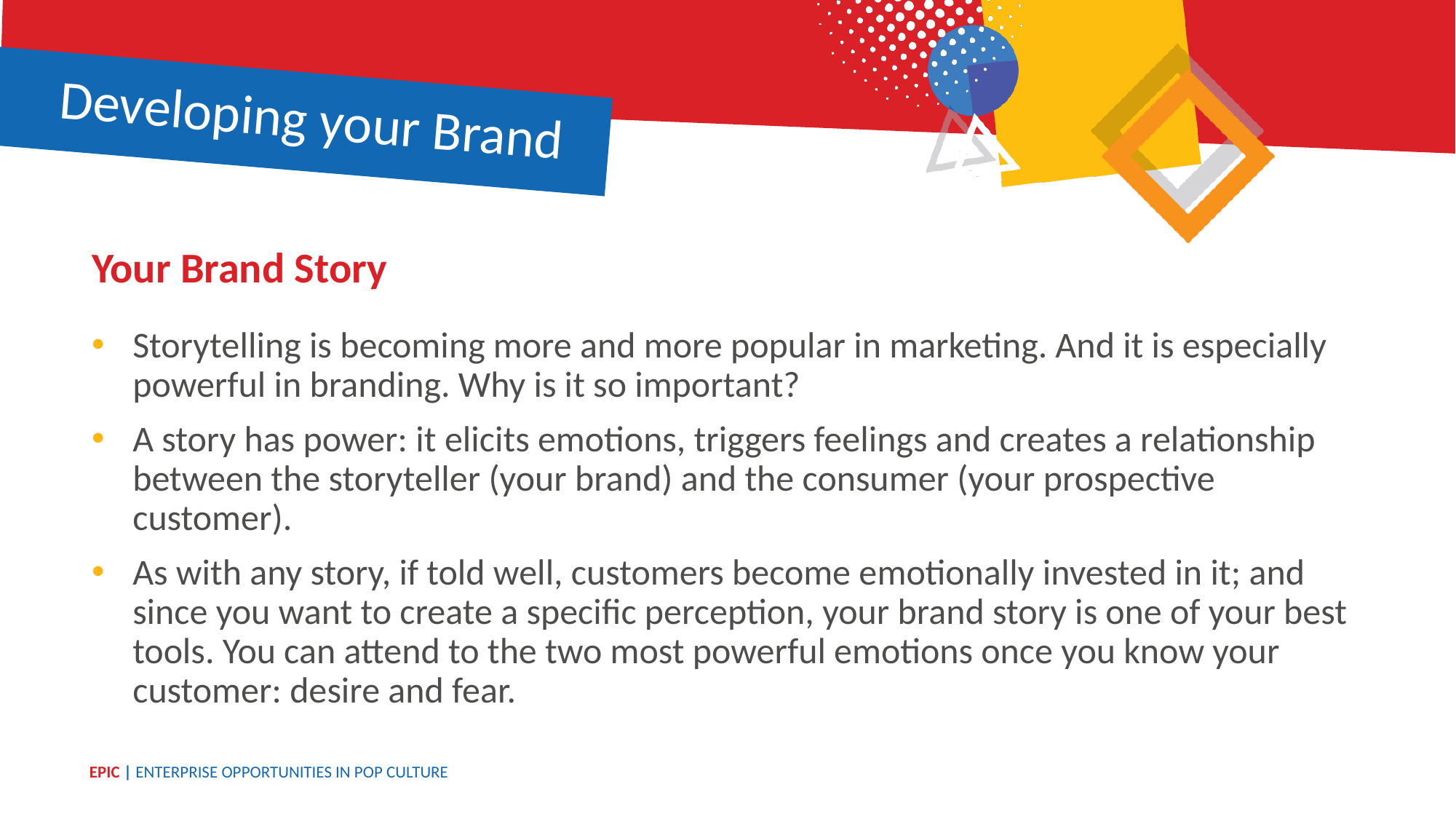

Developing your Brand

Your Brand Story

Storytelling is becoming more and more popular in marketing. And it is especially powerful in branding. Why is it so important?
A story has power: it elicits emotions, triggers feelings and creates a relationship between the storyteller (your brand) and the consumer (your prospective customer).
As with any story, if told well, customers become emotionally invested in it; and since you want to create a specific perception, your brand story is one of your best tools. You can attend to the two most powerful emotions once you know your customer: desire and fear.